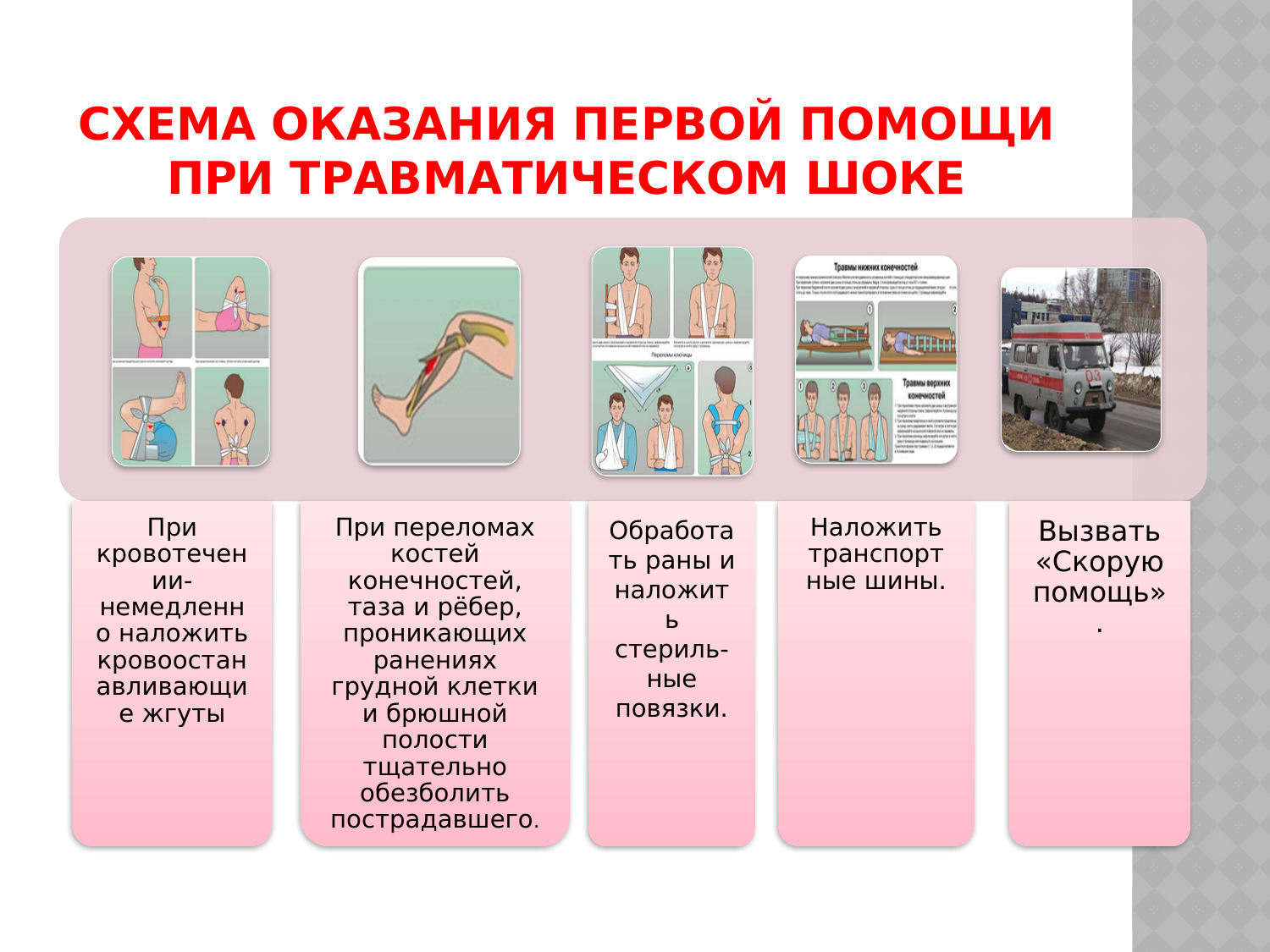

# Схема оказания первой помощи при травматическом шоке
При кровотечении- немедленно наложить кровоостанавливающие жгуты
При переломах костей конечностей, таза и рёбер, проникающих ранениях грудной клетки и брюшной полости тщательно обезболить пострадавшего.
Обработать раны и наложить стериль-ные повязки.

Наложить транспорт ные шины.
Вызвать «Скорую помощь».